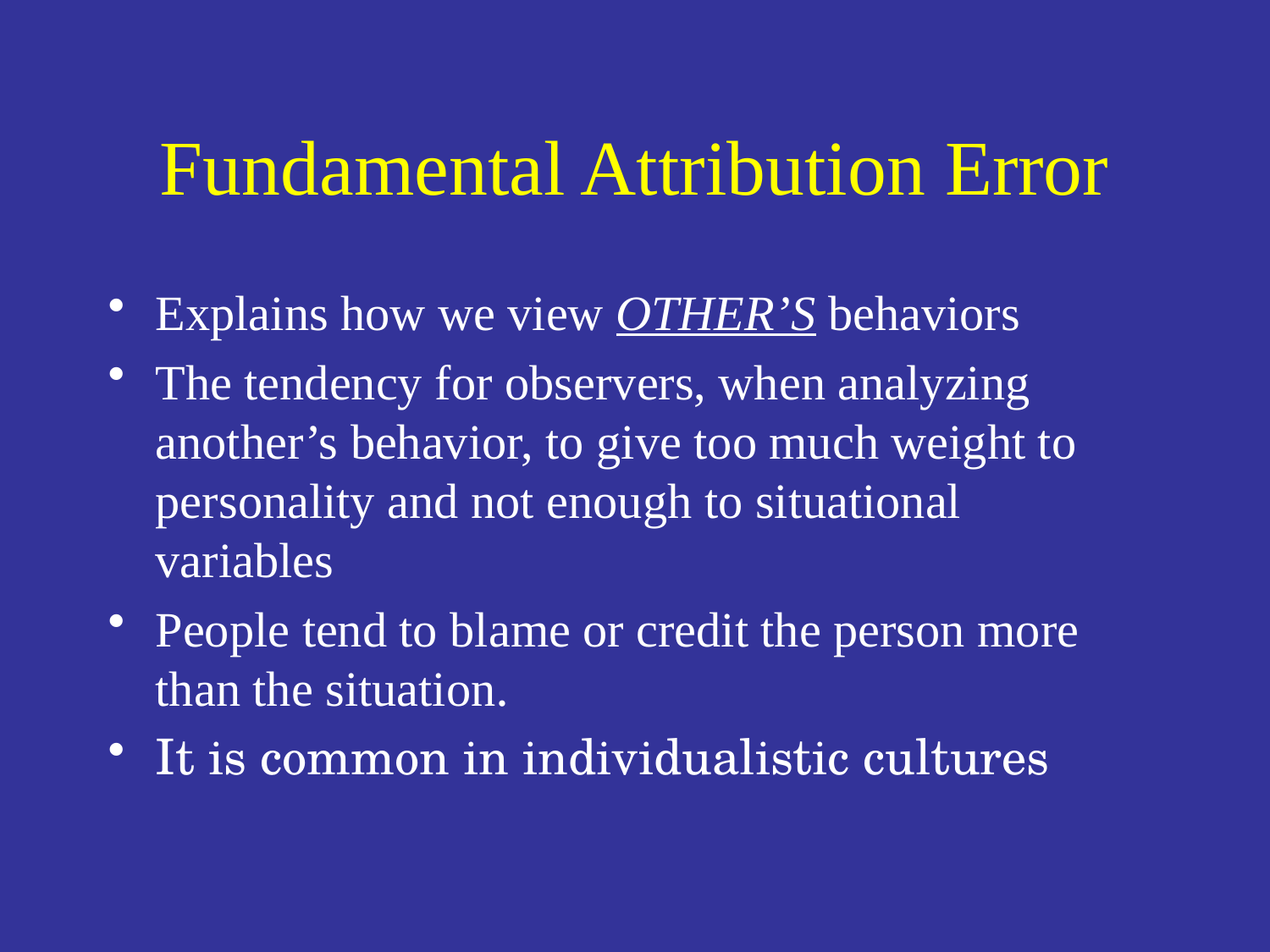

# Fundamental Attribution Error
Explains how we view OTHER’S behaviors
The tendency for observers, when analyzing another’s behavior, to give too much weight to personality and not enough to situational variables
People tend to blame or credit the person more than the situation.
It is common in individualistic cultures